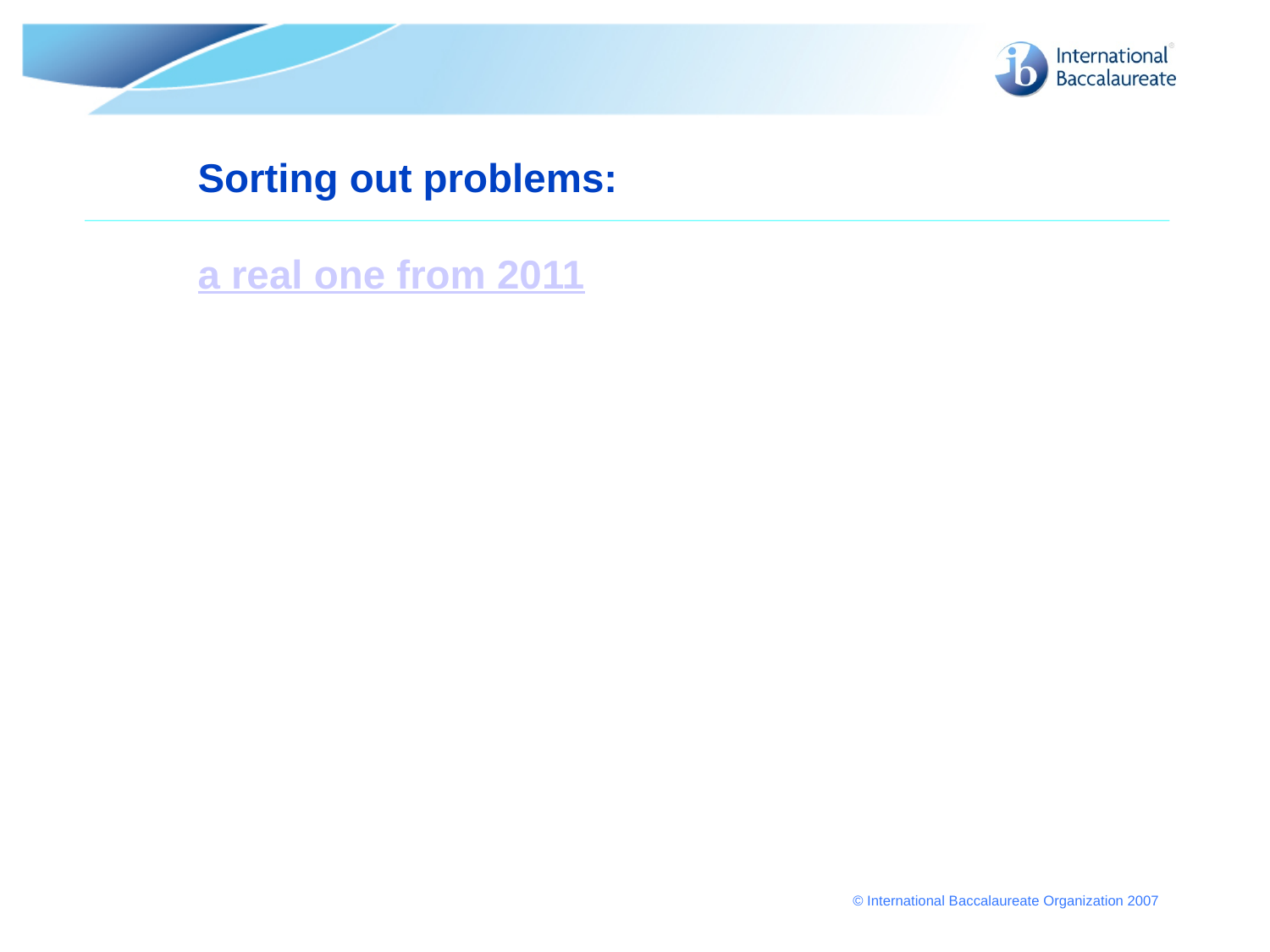

# Sorting out problems: a real one from 2011